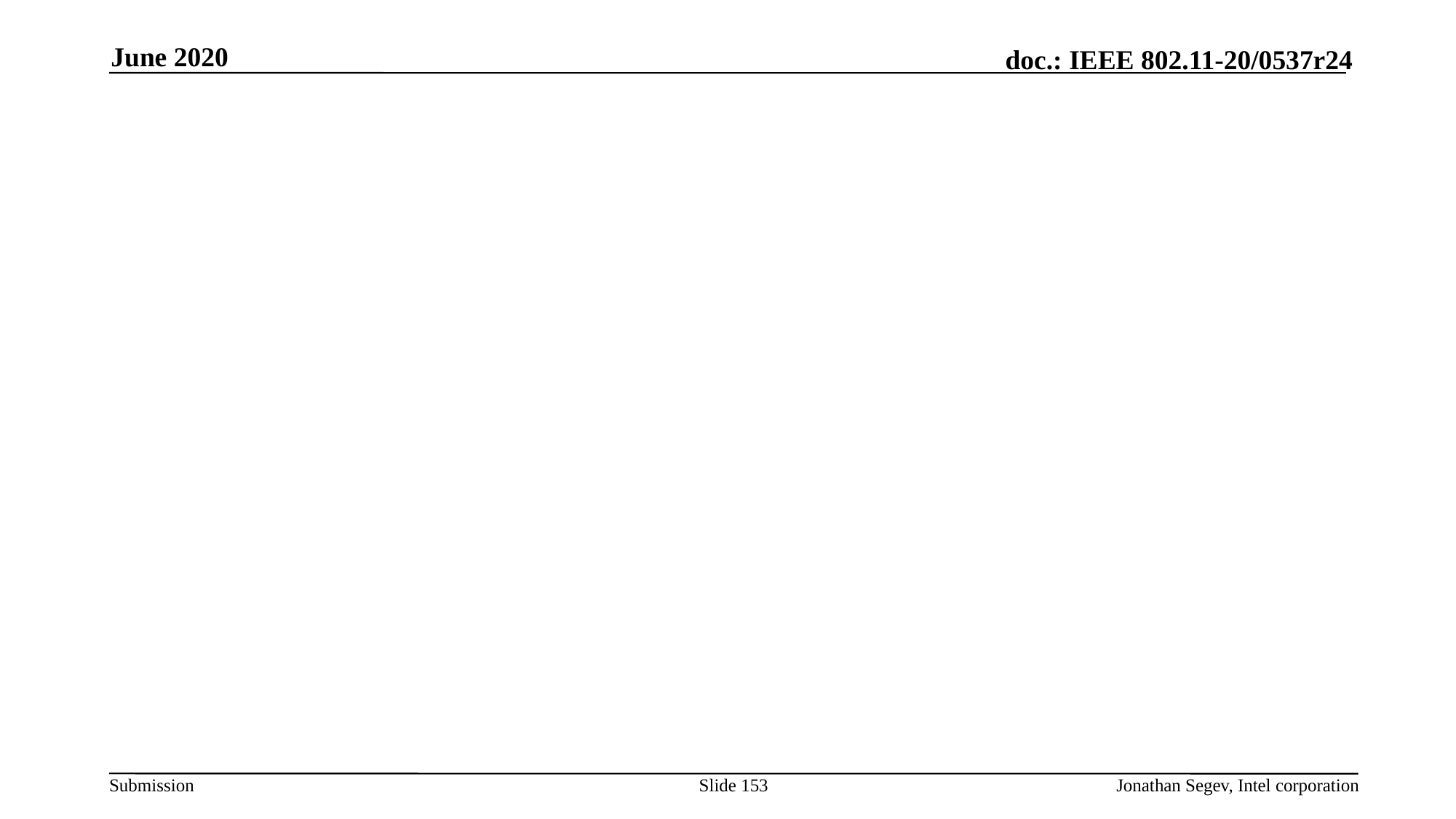

June 2020
#

Slide 153
Jonathan Segev, Intel corporation